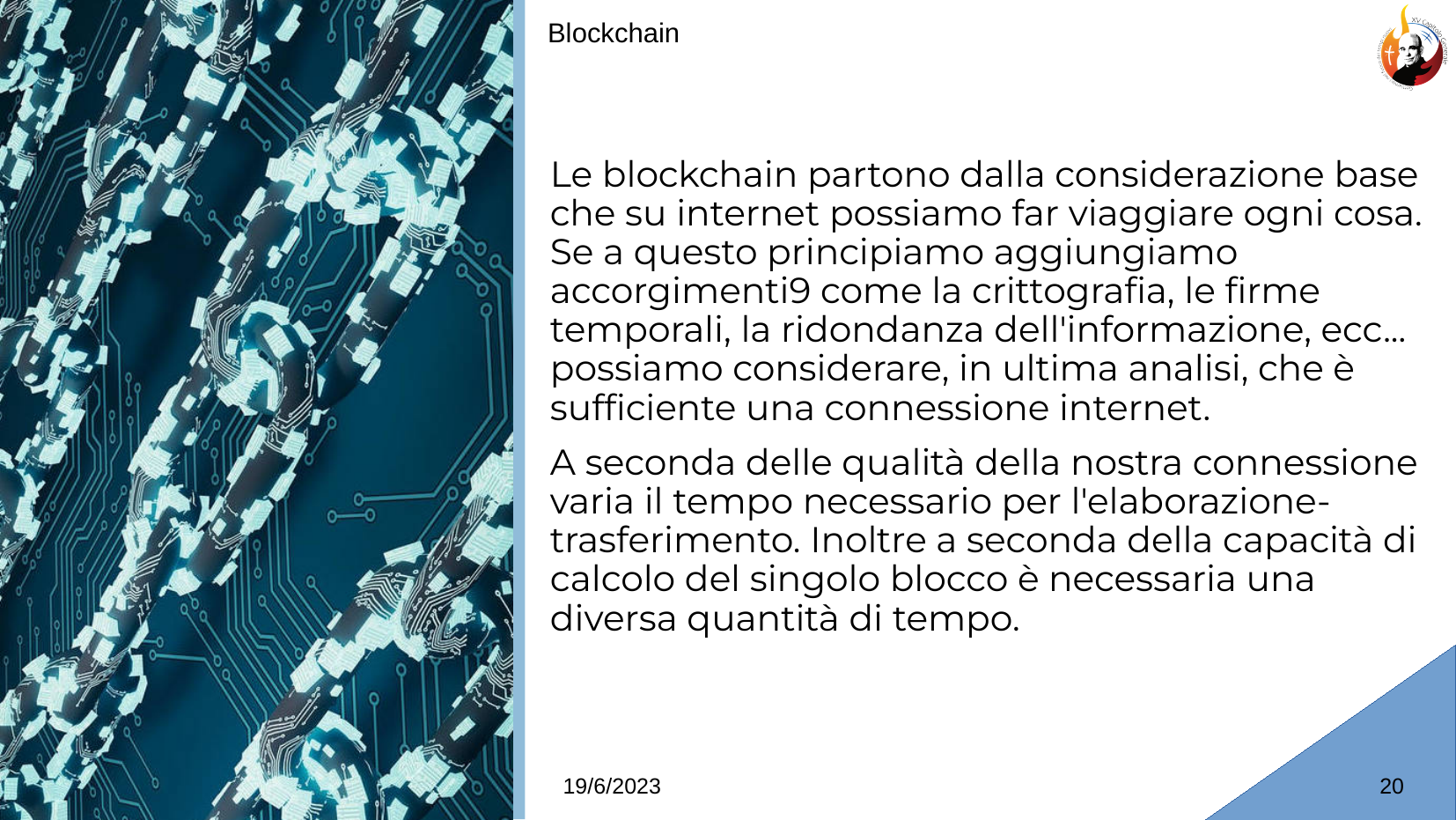

Blockchain
# Le blockchain partono dalla considerazione base che su internet possiamo far viaggiare ogni cosa. Se a questo principiamo aggiungiamo accorgimenti9 come la crittografia, le firme temporali, la ridondanza dell'informazione, ecc... possiamo considerare, in ultima analisi, che è sufficiente una connessione internet.
A seconda delle qualità della nostra connessione varia il tempo necessario per l'elaborazione-trasferimento. Inoltre a seconda della capacità di calcolo del singolo blocco è necessaria una diversa quantità di tempo.